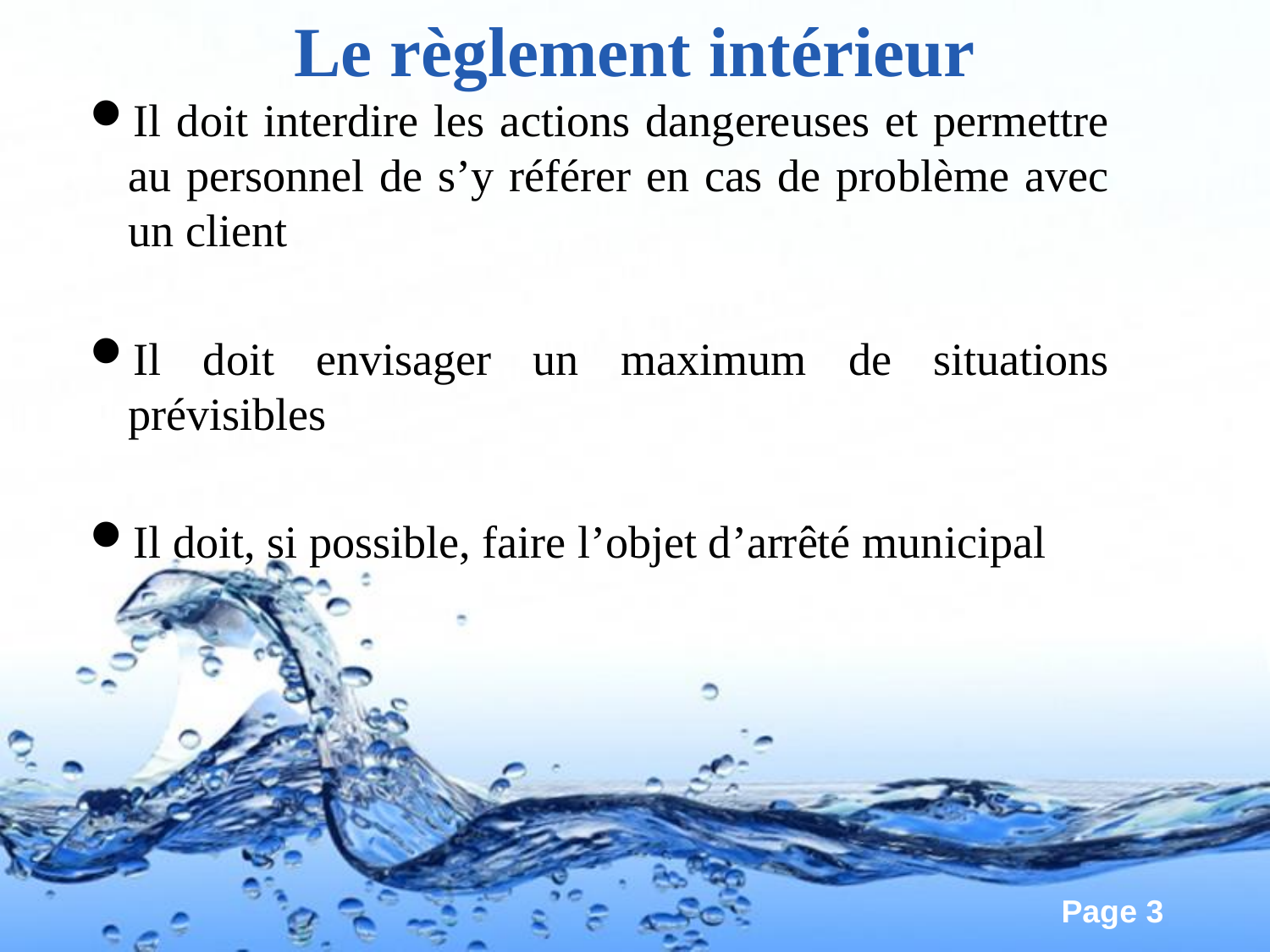

Le règlement intérieur
Il doit interdire les actions dangereuses et permettre au personnel de s’y référer en cas de problème avec un client

Il doit envisager un maximum de situations prévisibles

Il doit, si possible, faire l’objet d’arrêté municipal